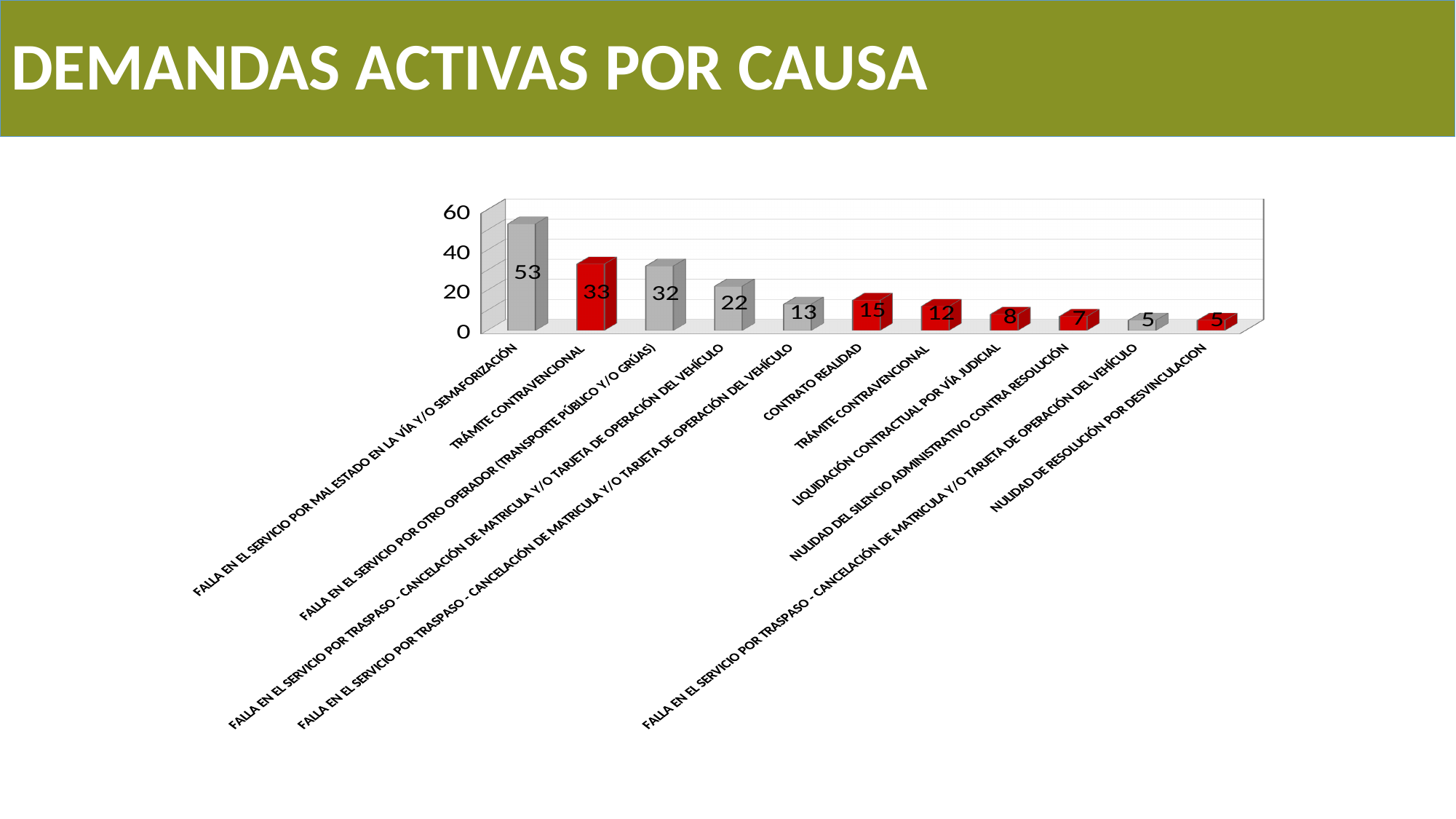

# DEMANDAS ACTIVAS POR CAUSA

[unsupported chart]